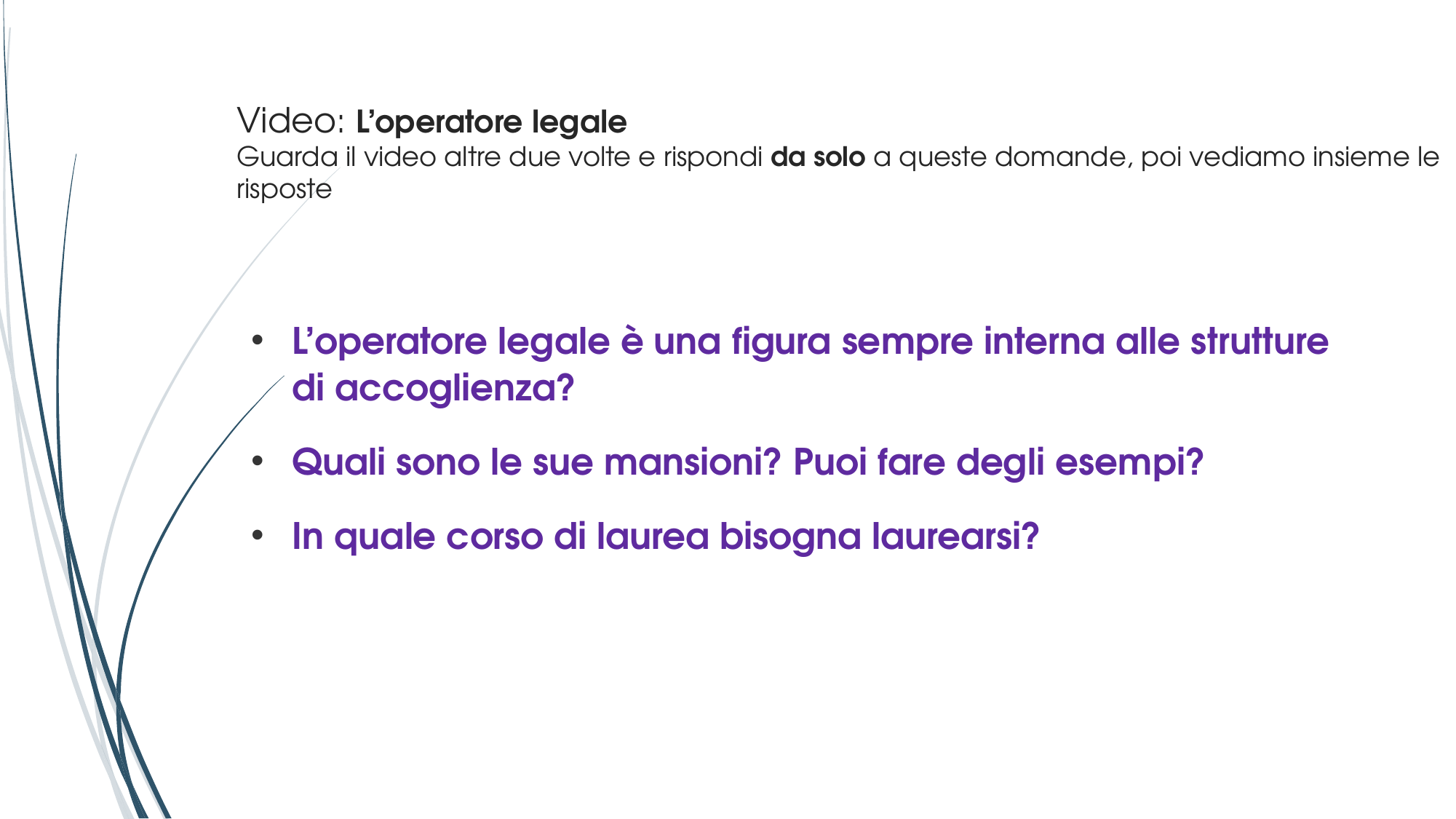

# Video: L’operatore legale Guarda il video altre due volte e rispondi da solo a queste domande, poi vediamo insieme le risposte
L’operatore legale è una figura sempre interna alle strutture di accoglienza?
Quali sono le sue mansioni? Puoi fare degli esempi?
In quale corso di laurea bisogna laurearsi?